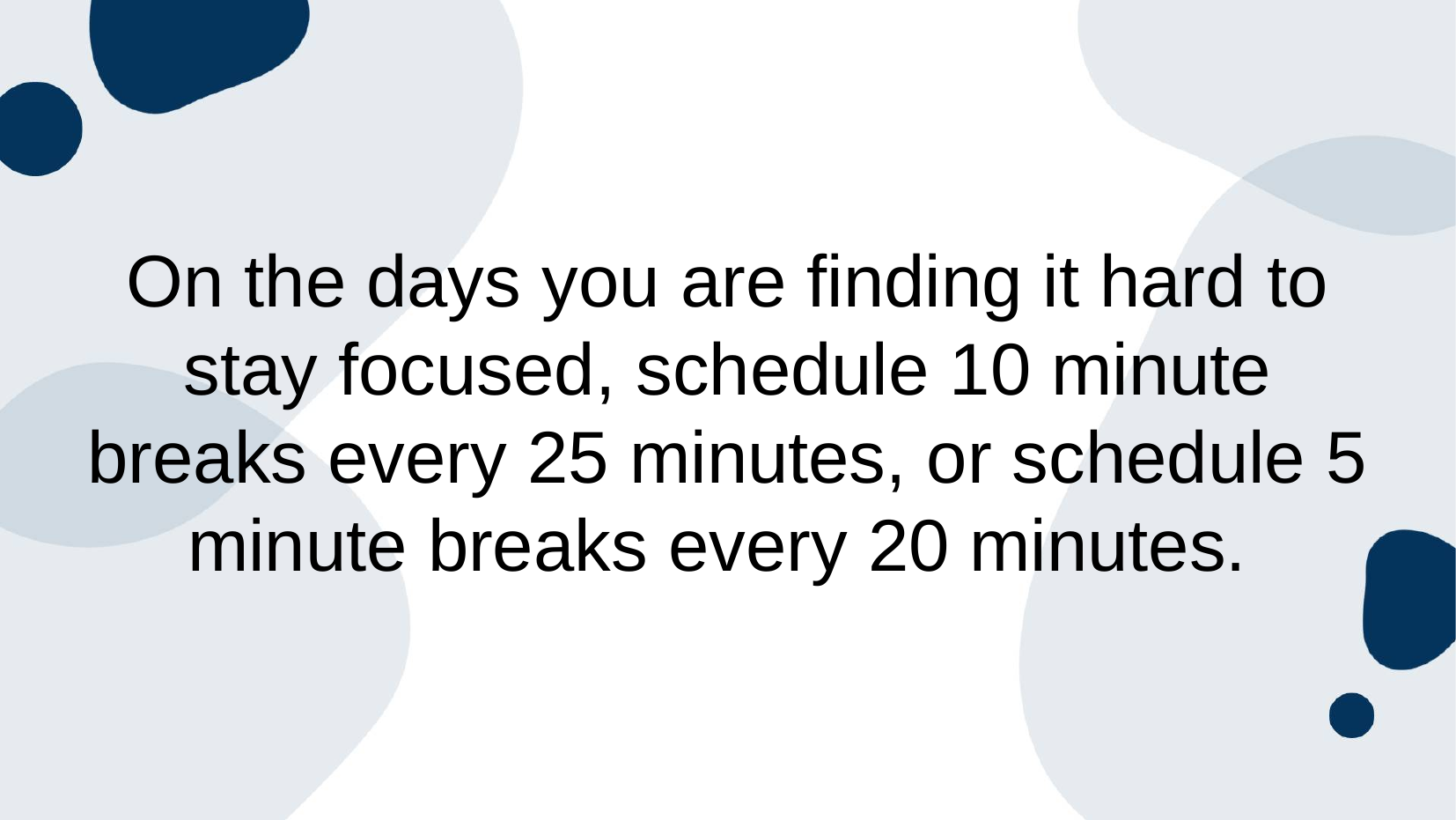

On the days you are finding it hard to stay focused, schedule 10 minute breaks every 25 minutes, or schedule 5 minute breaks every 20 minutes.